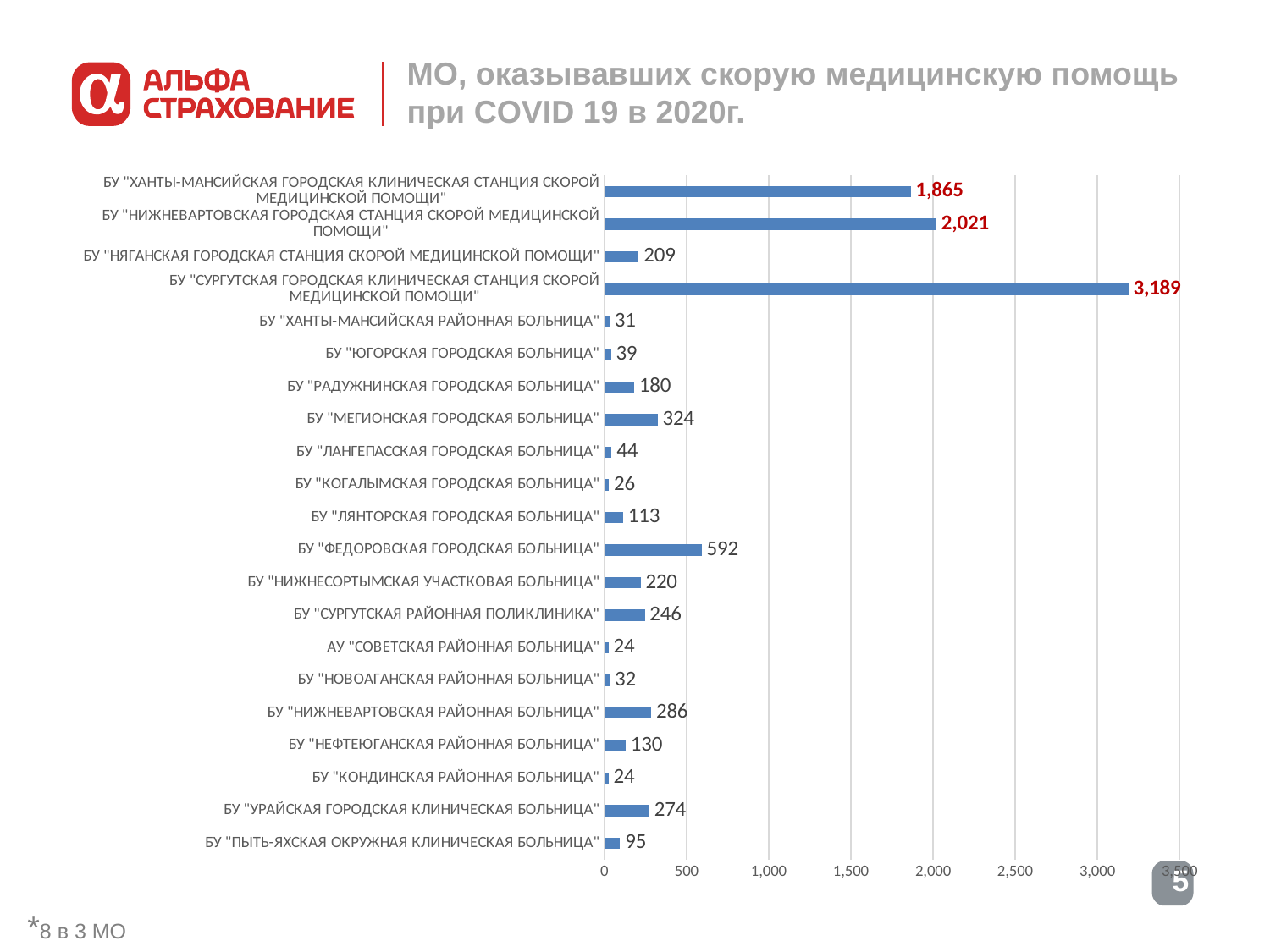

# МО, оказывавших скорую медицинскую помощь при COVID 19 в 2020г.

### Chart

| Category |  |
|---|---|
| БУ "ПЫТЬ-ЯХСКАЯ ОКРУЖНАЯ КЛИНИЧЕСКАЯ БОЛЬНИЦА" | 95.0 |
| БУ "УРАЙСКАЯ ГОРОДСКАЯ КЛИНИЧЕСКАЯ БОЛЬНИЦА" | 274.0 |
| БУ "КОНДИНСКАЯ РАЙОННАЯ БОЛЬНИЦА" | 24.0 |
| БУ "НЕФТЕЮГАНСКАЯ РАЙОННАЯ БОЛЬНИЦА" | 130.0 |
| БУ "НИЖНЕВАРТОВСКАЯ РАЙОННАЯ БОЛЬНИЦА" | 286.0 |
| БУ "НОВОАГАНСКАЯ РАЙОННАЯ БОЛЬНИЦА" | 32.0 |
| АУ "СОВЕТСКАЯ РАЙОННАЯ БОЛЬНИЦА" | 24.0 |
| БУ "СУРГУТСКАЯ РАЙОННАЯ ПОЛИКЛИНИКА" | 246.0 |
| БУ "НИЖНЕСОРТЫМСКАЯ УЧАСТКОВАЯ БОЛЬНИЦА" | 220.0 |
| БУ "ФЕДОРОВСКАЯ ГОРОДСКАЯ БОЛЬНИЦА" | 592.0 |
| БУ "ЛЯНТОРСКАЯ ГОРОДСКАЯ БОЛЬНИЦА" | 113.0 |
| БУ "КОГАЛЫМСКАЯ ГОРОДСКАЯ БОЛЬНИЦА" | 26.0 |
| БУ "ЛАНГЕПАССКАЯ ГОРОДСКАЯ БОЛЬНИЦА" | 44.0 |
| БУ "МЕГИОНСКАЯ ГОРОДСКАЯ БОЛЬНИЦА" | 324.0 |
| БУ "РАДУЖНИНСКАЯ ГОРОДСКАЯ БОЛЬНИЦА" | 180.0 |
| БУ "ЮГОРСКАЯ ГОРОДСКАЯ БОЛЬНИЦА" | 39.0 |
| БУ "ХАНТЫ-МАНСИЙСКАЯ РАЙОННАЯ БОЛЬНИЦА" | 31.0 |
| БУ "СУРГУТСКАЯ ГОРОДСКАЯ КЛИНИЧЕСКАЯ СТАНЦИЯ СКОРОЙ МЕДИЦИНСКОЙ ПОМОЩИ" | 3189.0 |
| БУ "НЯГАНСКАЯ ГОРОДСКАЯ СТАНЦИЯ СКОРОЙ МЕДИЦИНСКОЙ ПОМОЩИ" | 209.0 |
| БУ "НИЖНЕВАРТОВСКАЯ ГОРОДСКАЯ СТАНЦИЯ СКОРОЙ МЕДИЦИНСКОЙ ПОМОЩИ" | 2021.0 |
| БУ "ХАНТЫ-МАНСИЙСКАЯ ГОРОДСКАЯ КЛИНИЧЕСКАЯ СТАНЦИЯ СКОРОЙ МЕДИЦИНСКОЙ ПОМОЩИ" | 1865.0 |
*8 в 3 МО